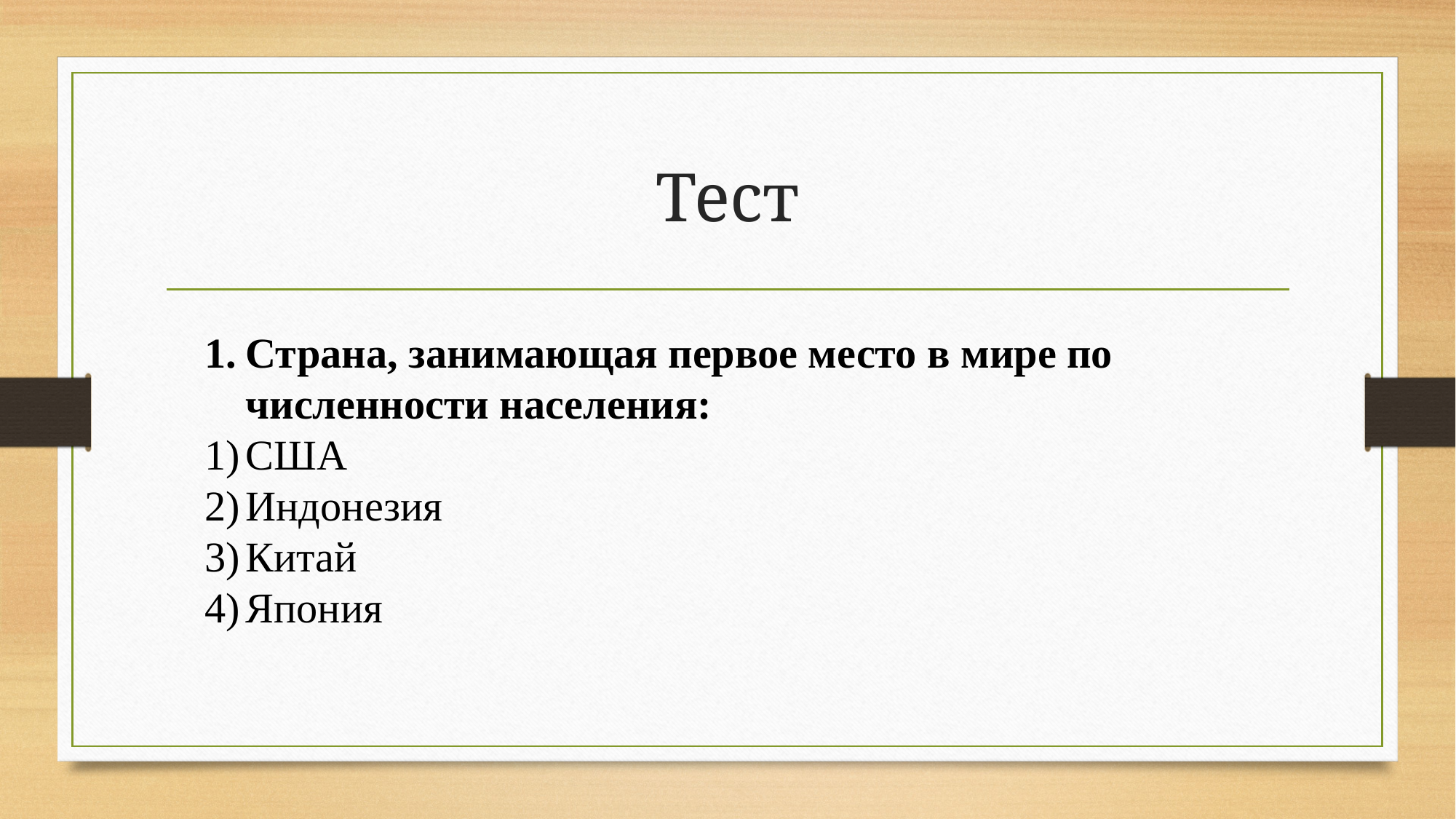

# Тест
Страна, занимающая первое место в мире по численности населения:
США
Индонезия
Китай
Япония